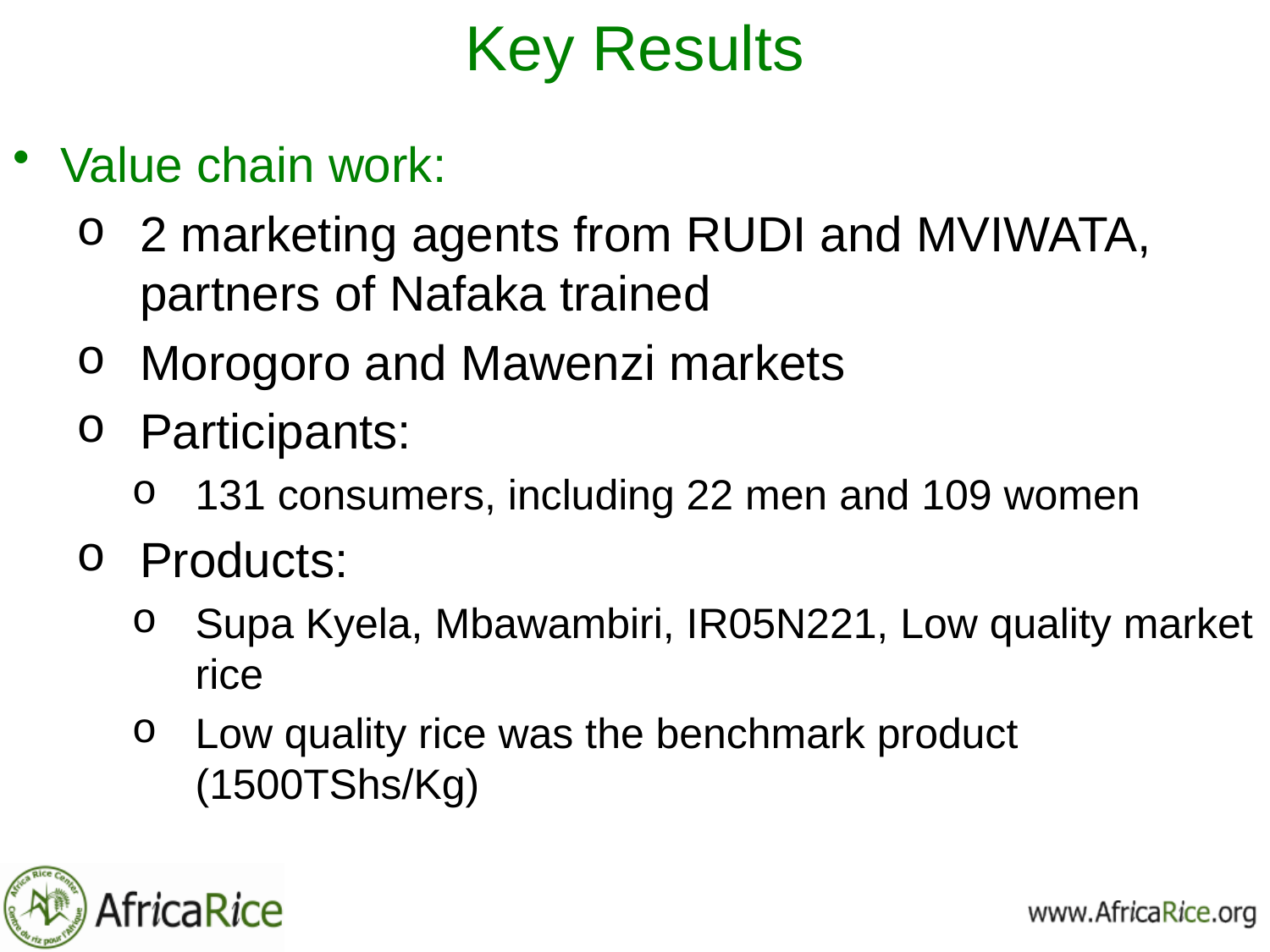

# Key Results
Value chain work:
2 marketing agents from RUDI and MVIWATA, partners of Nafaka trained
Morogoro and Mawenzi markets
Participants:
131 consumers, including 22 men and 109 women
Products:
Supa Kyela, Mbawambiri, IR05N221, Low quality market rice
Low quality rice was the benchmark product (1500TShs/Kg)